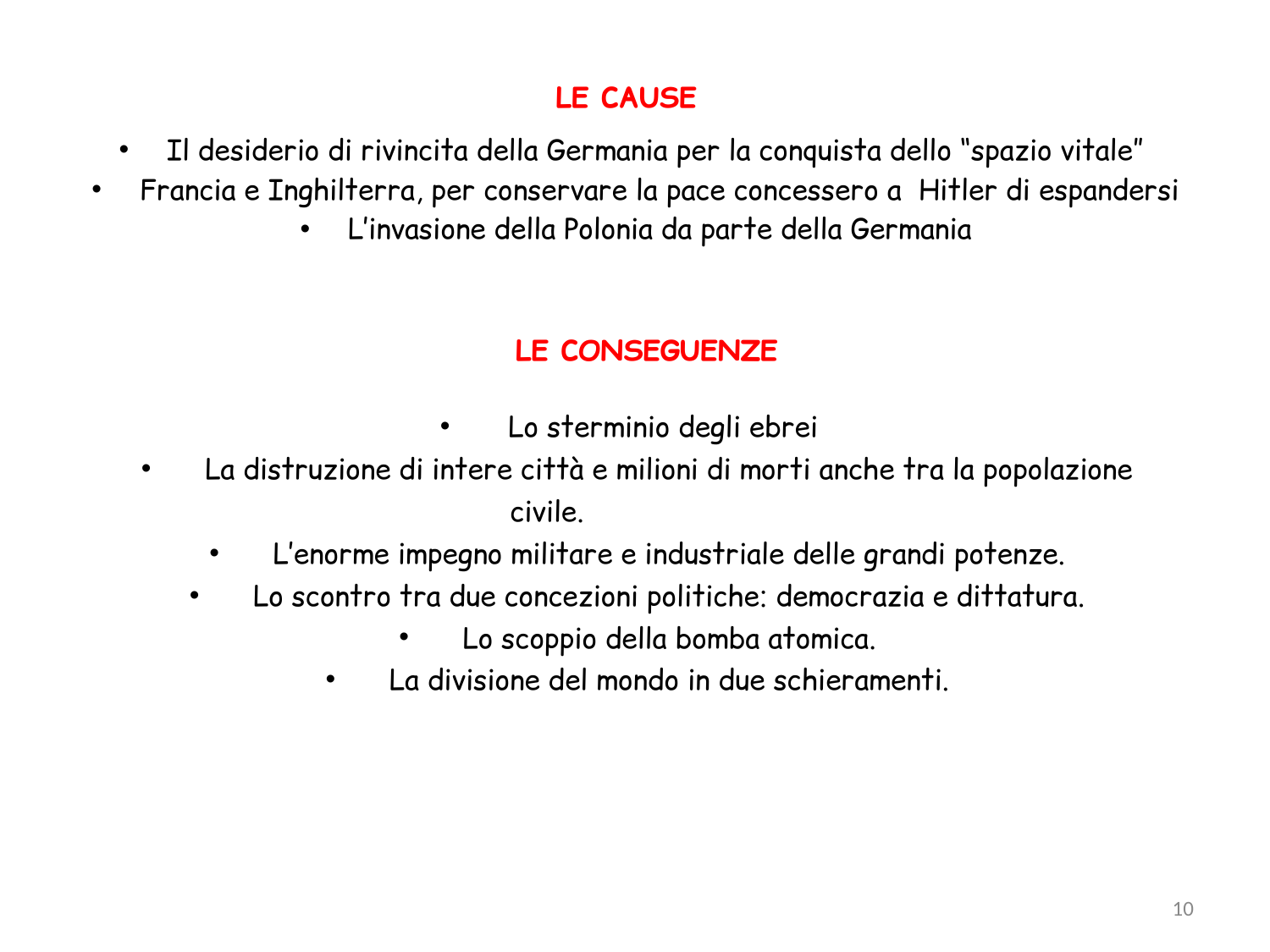

# LE CAUSE
Il desiderio di rivincita della Germania per la conquista dello “spazio vitale”
Francia e Inghilterra, per conservare la pace concessero a  Hitler di espandersi
L’invasione della Polonia da parte della Germania
LE CONSEGUENZE

      Lo sterminio degli ebrei
    La distruzione di intere città e milioni di morti anche tra la popolazione civile.
    L’enorme impegno militare e industriale delle grandi potenze.
    Lo scontro tra due concezioni politiche: democrazia e dittatura.
    Lo scoppio della bomba atomica.
    La divisione del mondo in due schieramenti.
10